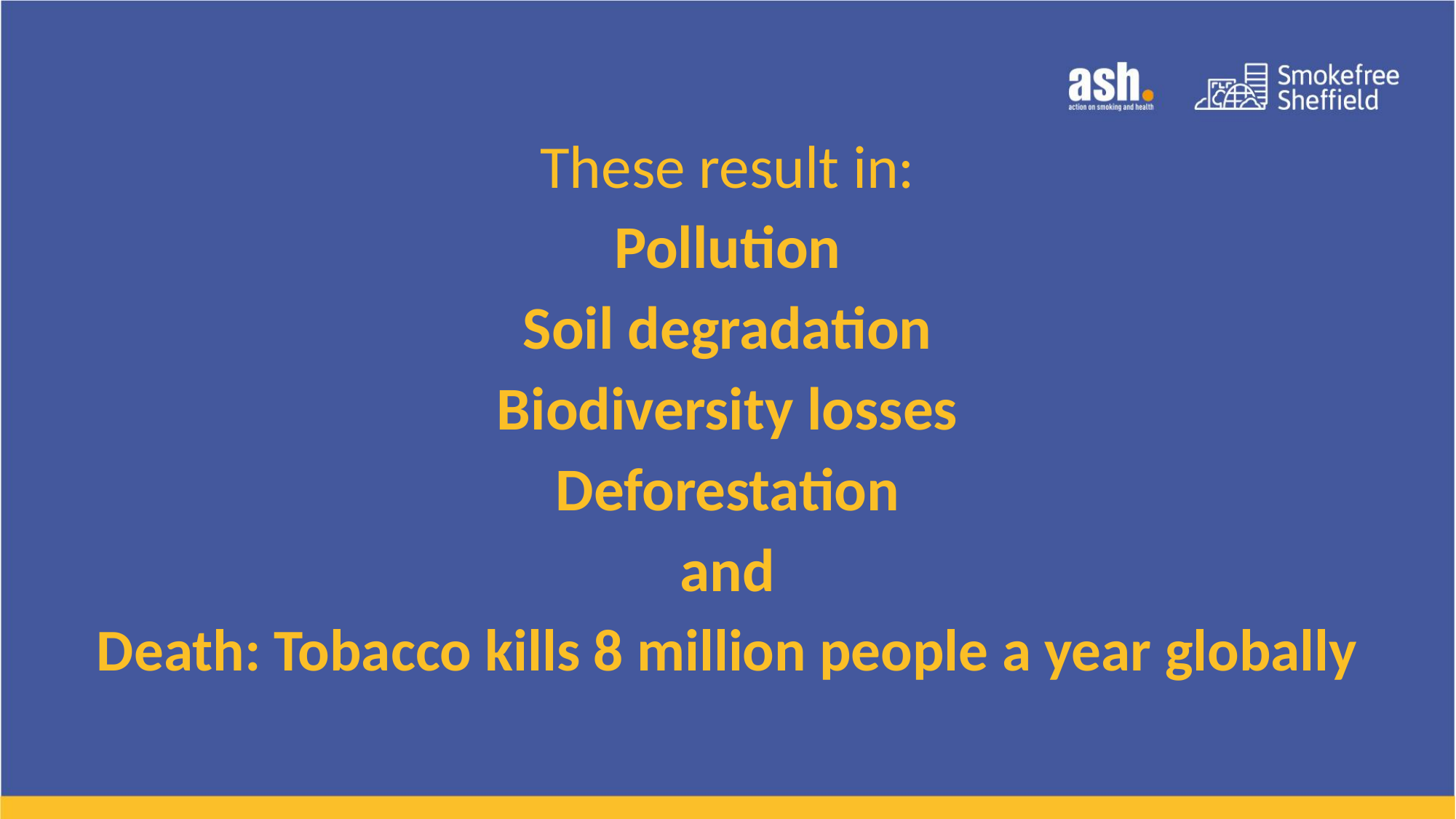

These result in:
Pollution
Soil degradation
Biodiversity losses
Deforestation
and
Death: Tobacco kills 8 million people a year globally